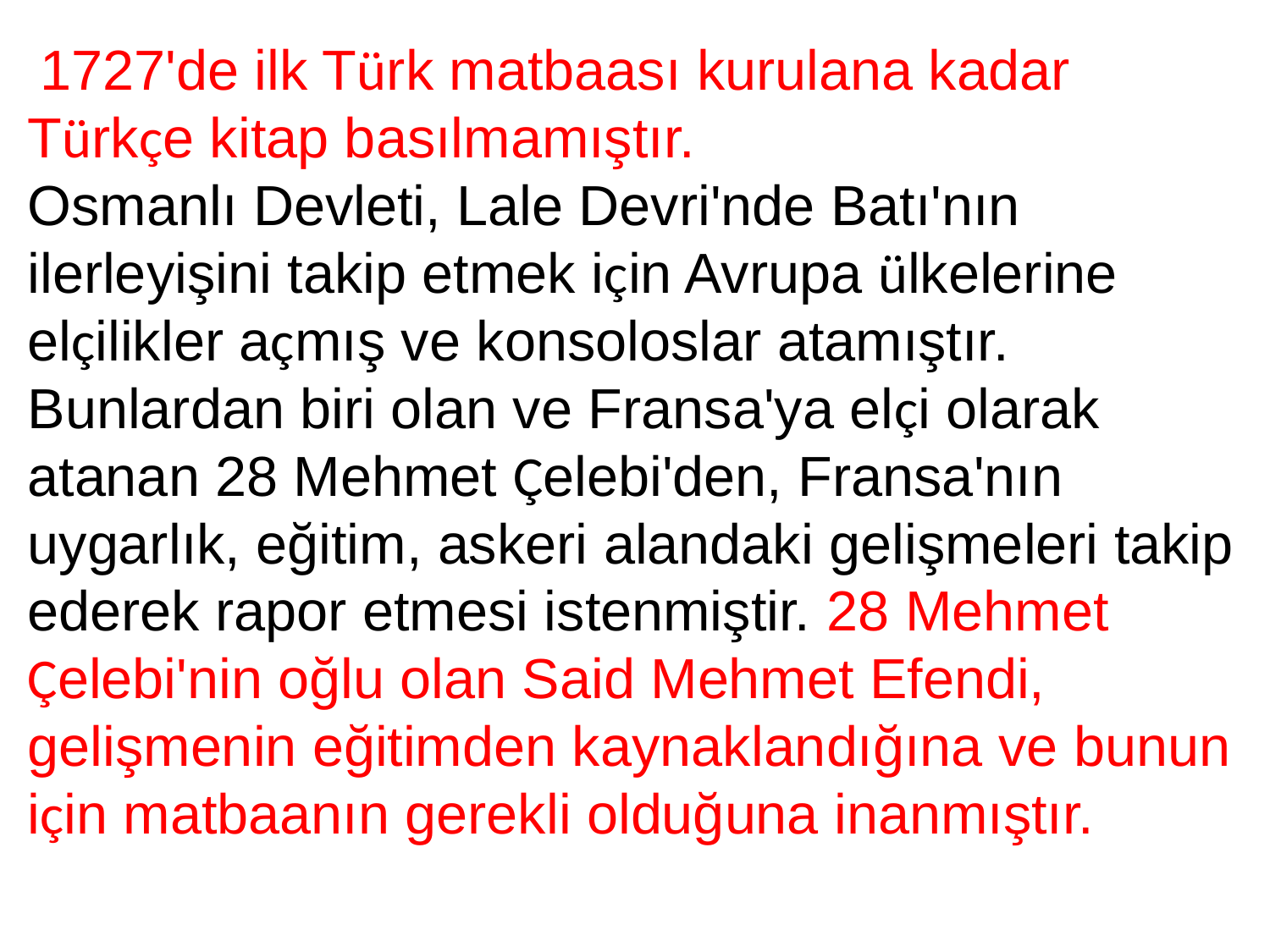

1727'de ilk Türk matbaası kurulana kadar Türkçe kitap basılmamıştır.
Osmanlı Devleti, Lale Devri'nde Batı'nın ilerleyişini takip etmek için Avrupa ülkelerine elçilikler açmış ve konsoloslar atamıştır. Bunlardan biri olan ve Fransa'ya elçi olarak atanan 28 Mehmet Çelebi'den, Fransa'nın uygarlık, eğitim, askeri alandaki gelişmeleri takip ederek rapor etmesi istenmiştir. 28 Mehmet Çelebi'nin oğlu olan Said Mehmet Efendi, gelişmenin eğitimden kaynaklandığına ve bunun için matbaanın gerekli olduğuna inanmıştır.